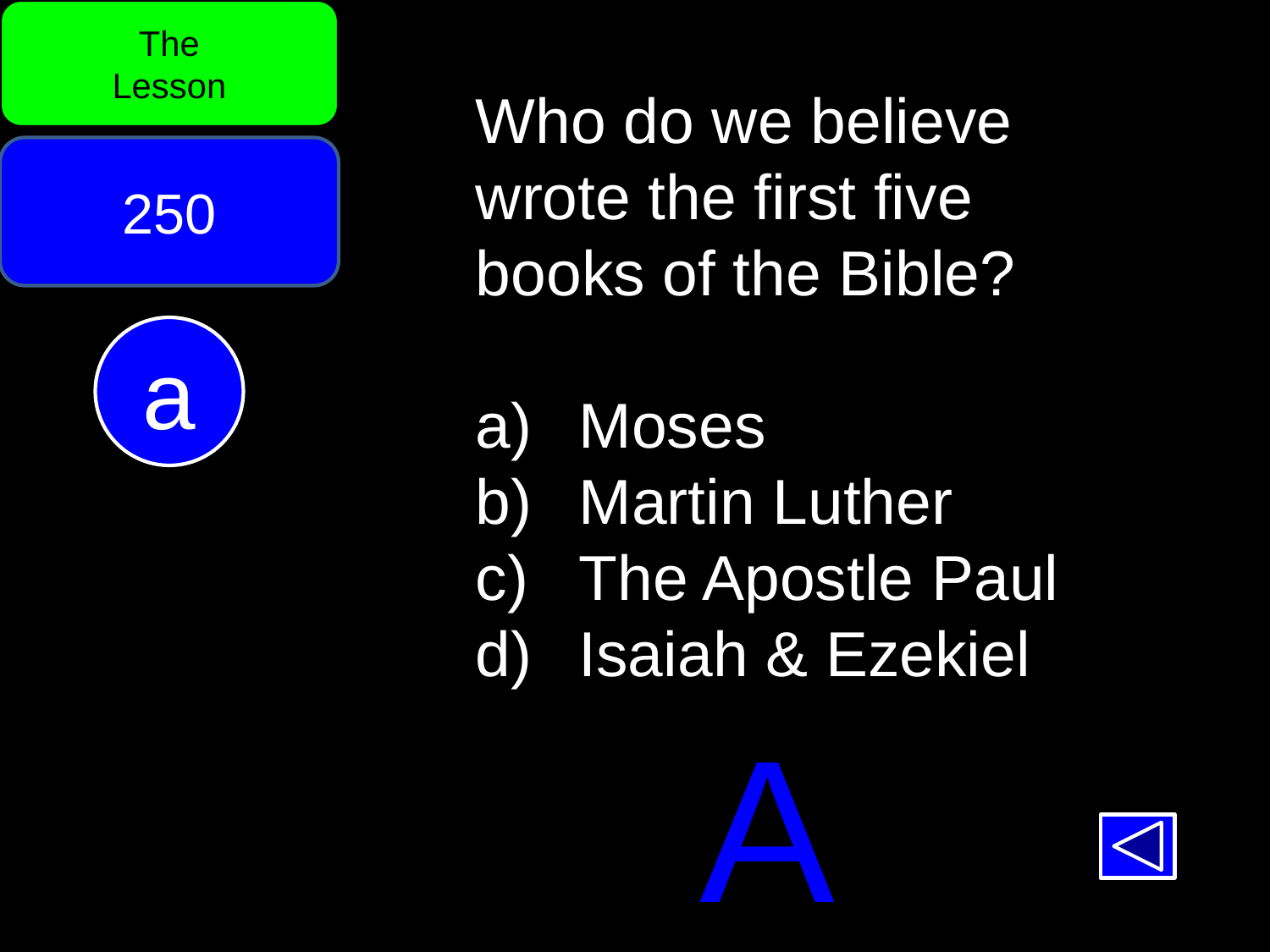

The
Lesson
Who do we believe
wrote the first five
books of the Bible?

Moses
Martin Luther
The Apostle Paul
Isaiah & Ezekiel
250
a
A